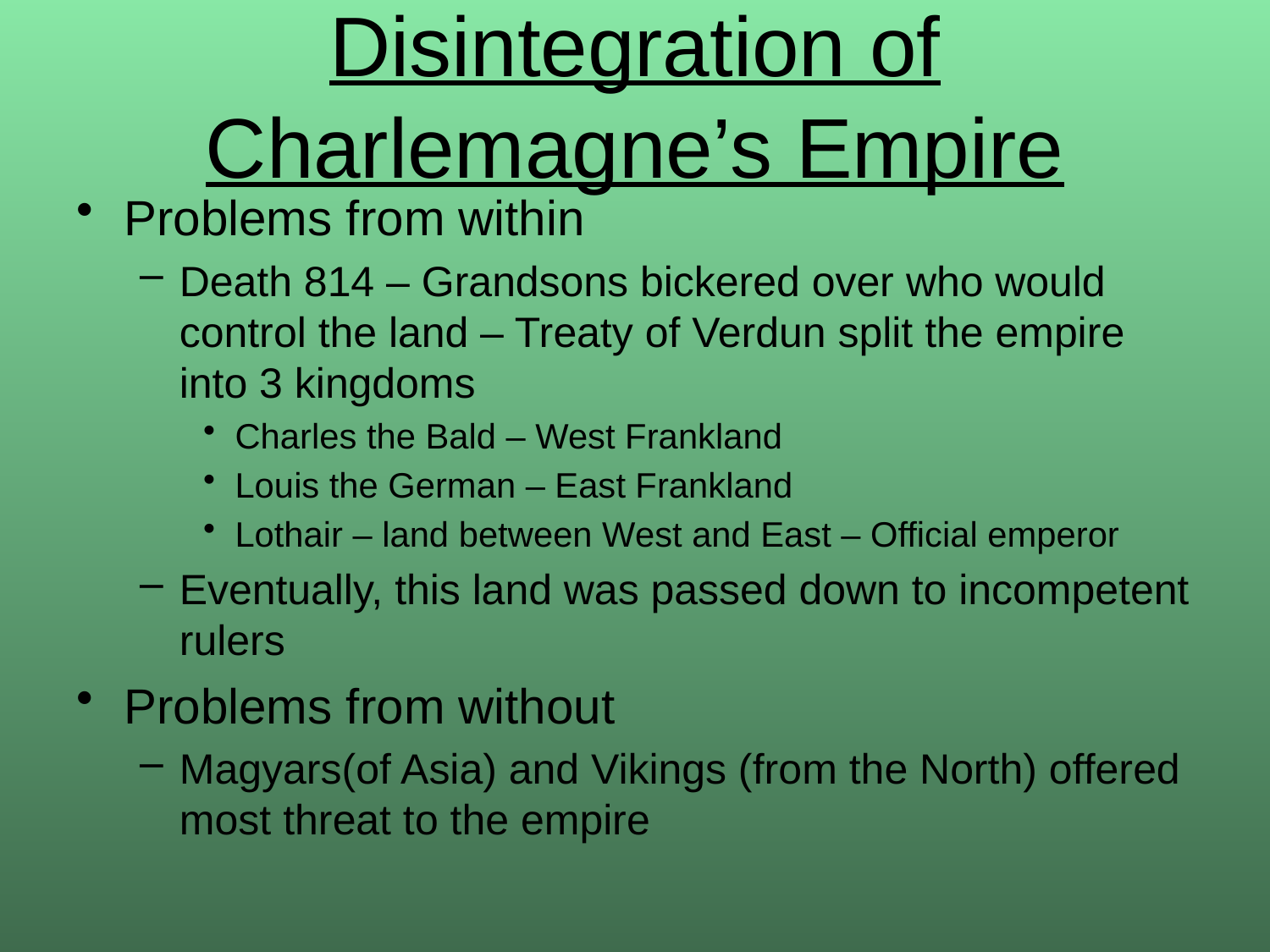

# Disintegration of Charlemagne’s Empire
Problems from within
Death 814 – Grandsons bickered over who would control the land – Treaty of Verdun split the empire into 3 kingdoms
Charles the Bald – West Frankland
Louis the German – East Frankland
Lothair – land between West and East – Official emperor
Eventually, this land was passed down to incompetent rulers
Problems from without
Magyars(of Asia) and Vikings (from the North) offered most threat to the empire